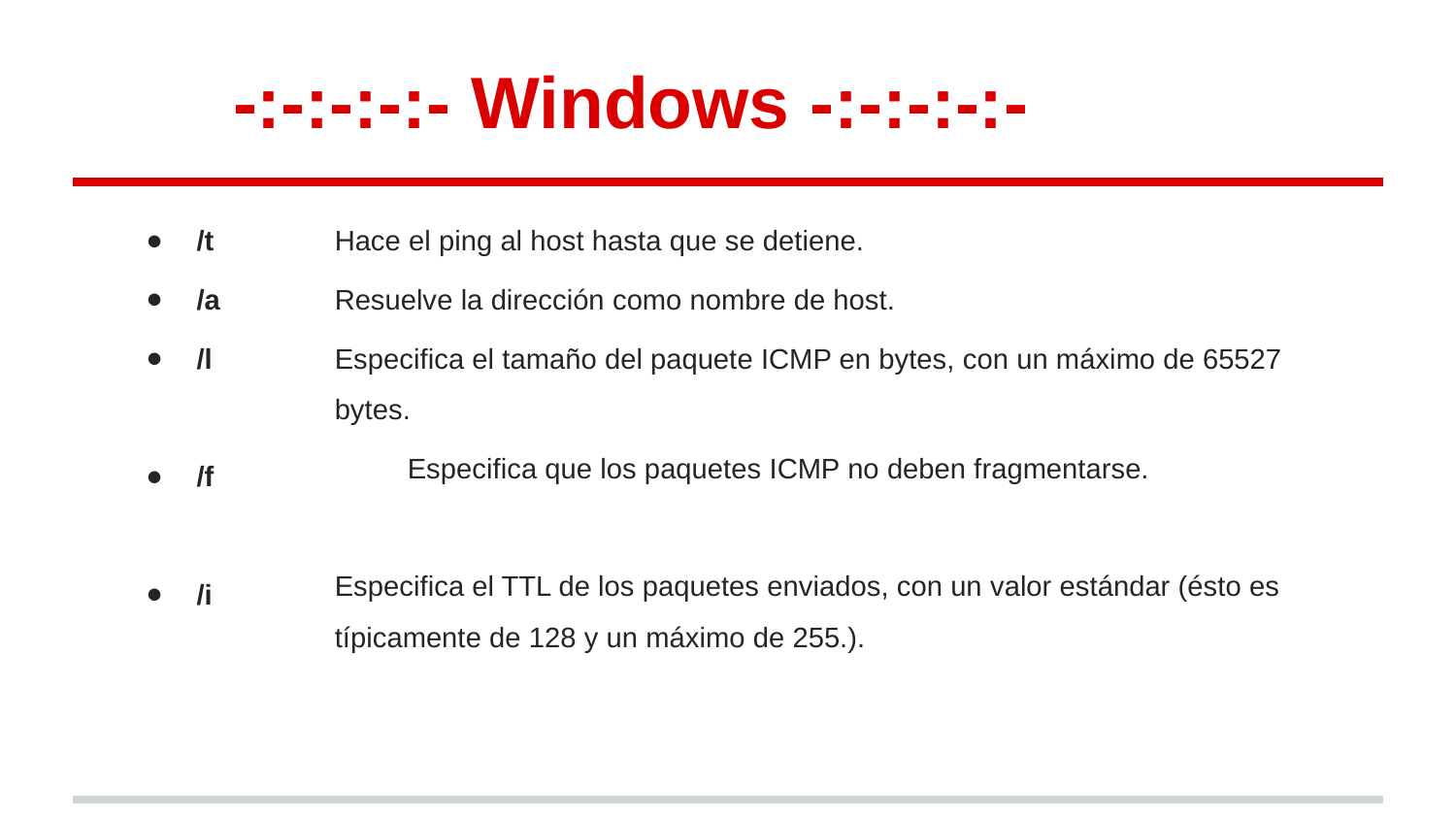

# -:-:-:-:- Windows -:-:-:-:-
/t
/a
/l

/f

/i
Hace el ping al host hasta que se detiene.
Resuelve la dirección como nombre de host.
Especifica el tamaño del paquete ICMP en bytes, con un máximo de 65527 bytes.
Especifica que los paquetes ICMP no deben fragmentarse.

Especifica el TTL de los paquetes enviados, con un valor estándar (ésto es típicamente de 128 y un máximo de 255.).